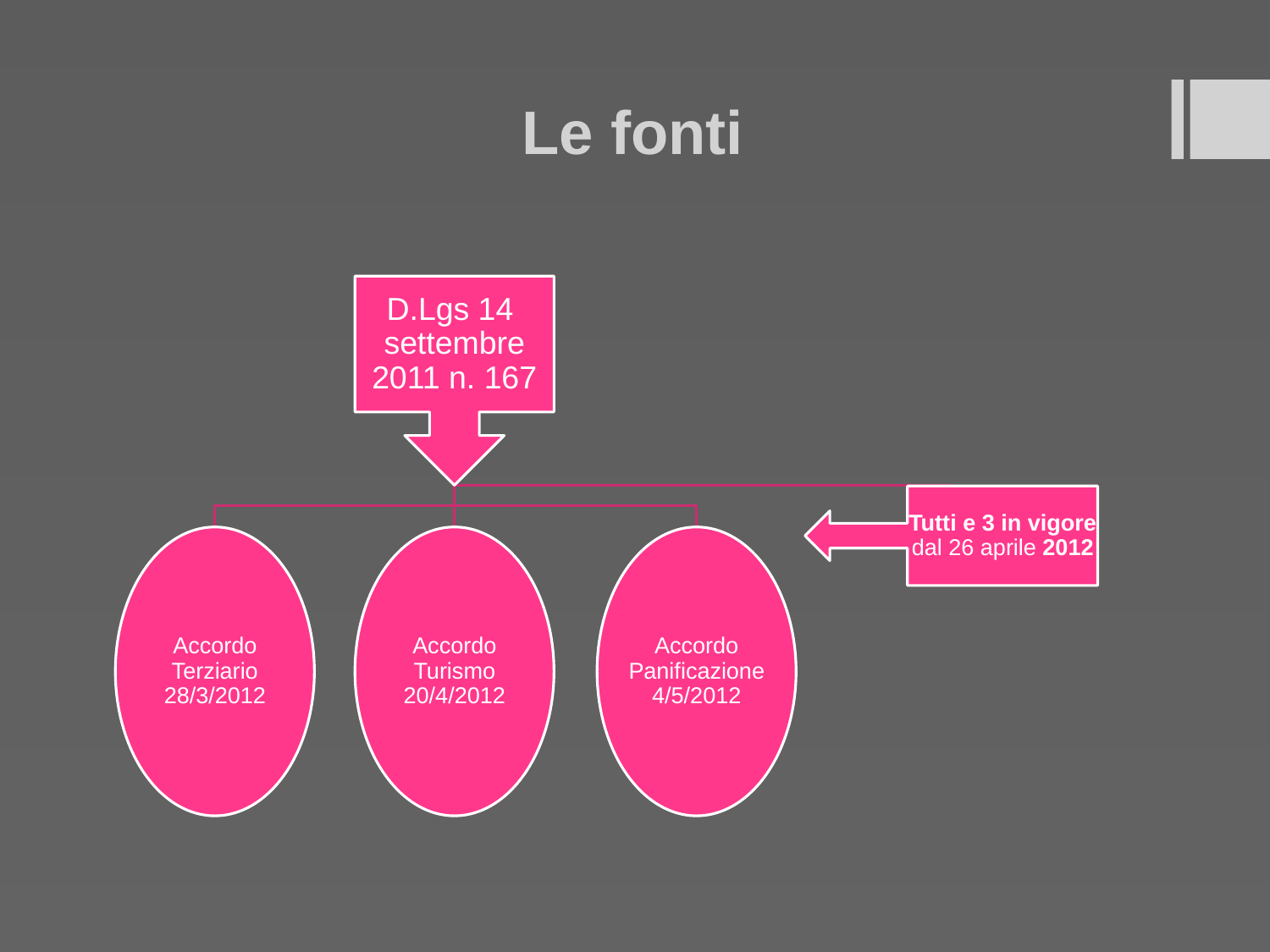

# Le fonti
D.Lgs 14  settembre 2011 n. 167
Accordo Terziario 28/3/2012
Accordo Turismo 20/4/2012
Accordo Panificazione 4/5/2012
Tutti e 3 in vigore dal 26 aprile 2012